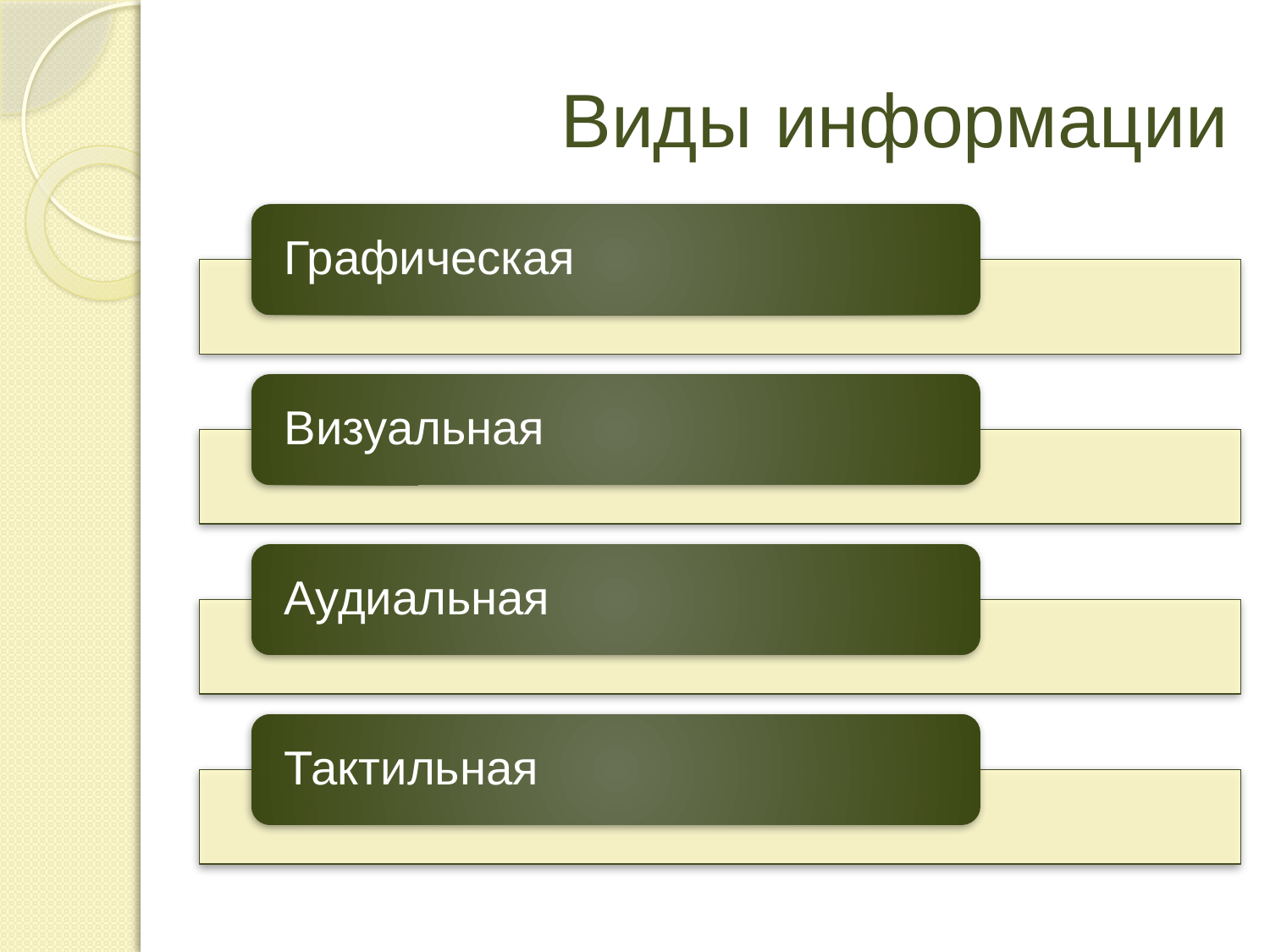

# Виды информации
Графическая
Визуальная
Аудиальная
Тактильная